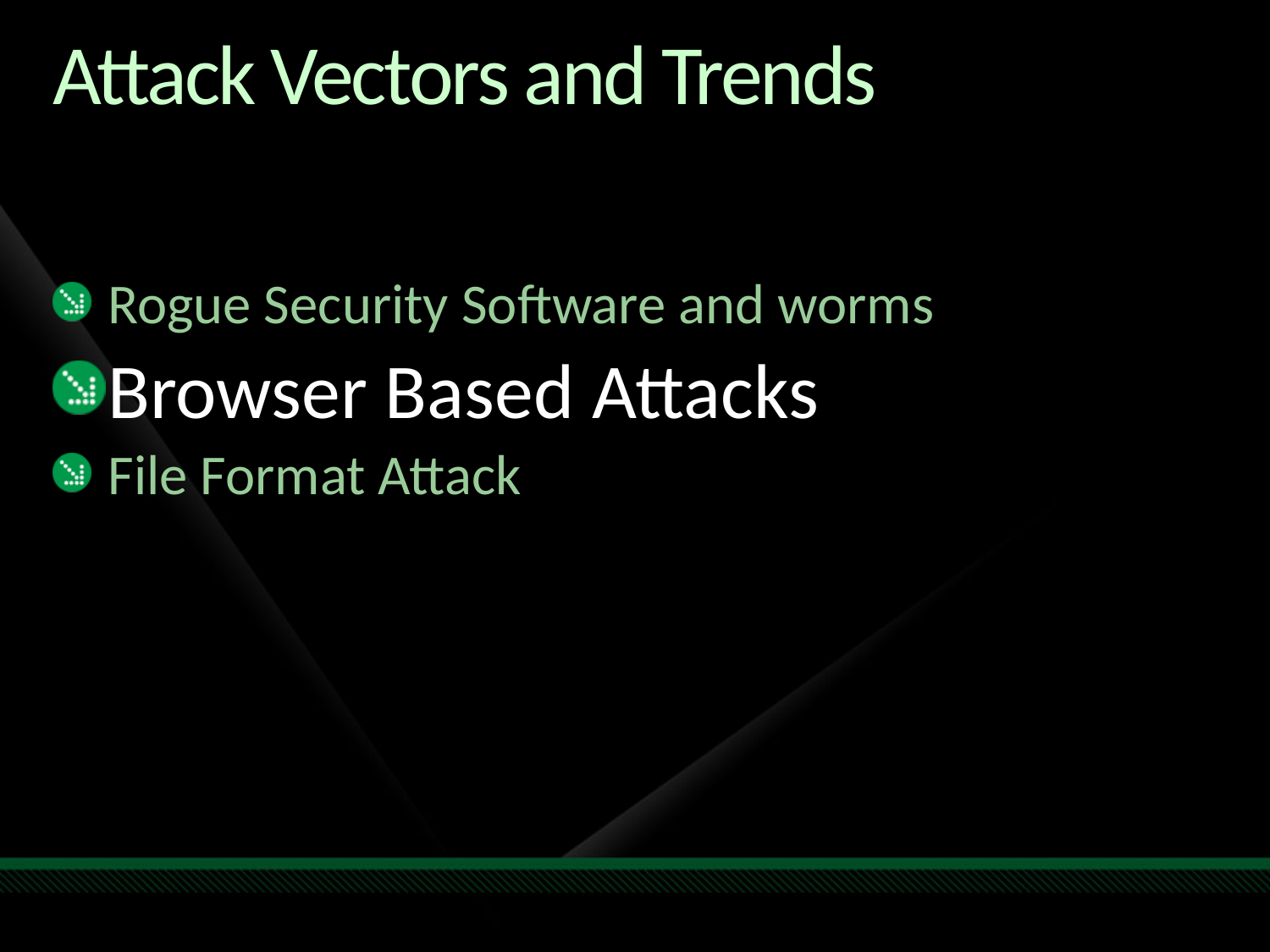

# Attack Vectors and Trends

Rogue Security Software and worms
Browser Based Attacks
File Format Attack